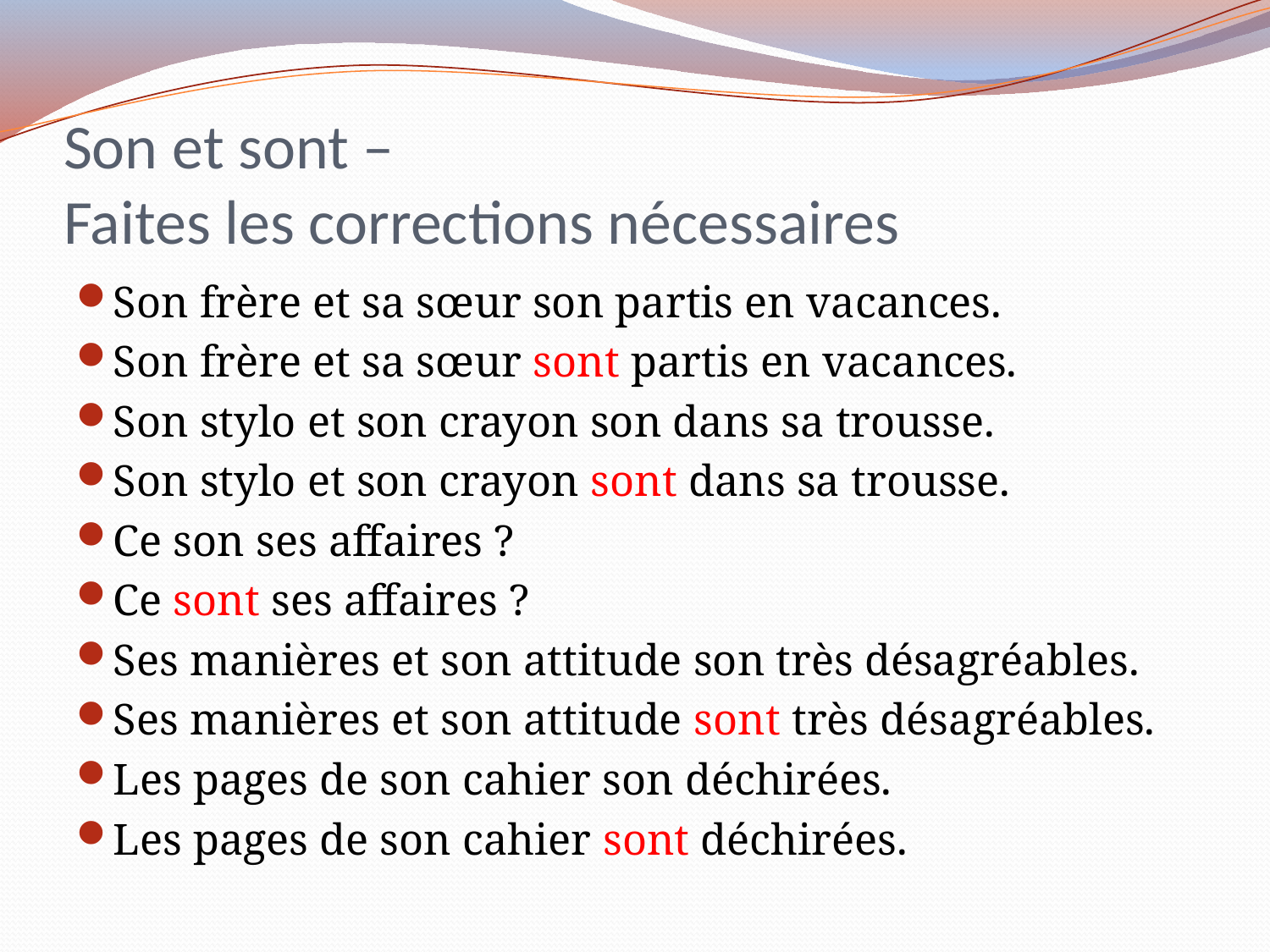

# Son et sont – Faites les corrections nécessaires
Son frère et sa sœur son partis en vacances.
Son frère et sa sœur sont partis en vacances.
Son stylo et son crayon son dans sa trousse.
Son stylo et son crayon sont dans sa trousse.
Ce son ses affaires ?
Ce sont ses affaires ?
Ses manières et son attitude son très désagréables.
Ses manières et son attitude sont très désagréables.
Les pages de son cahier son déchirées.
Les pages de son cahier sont déchirées.